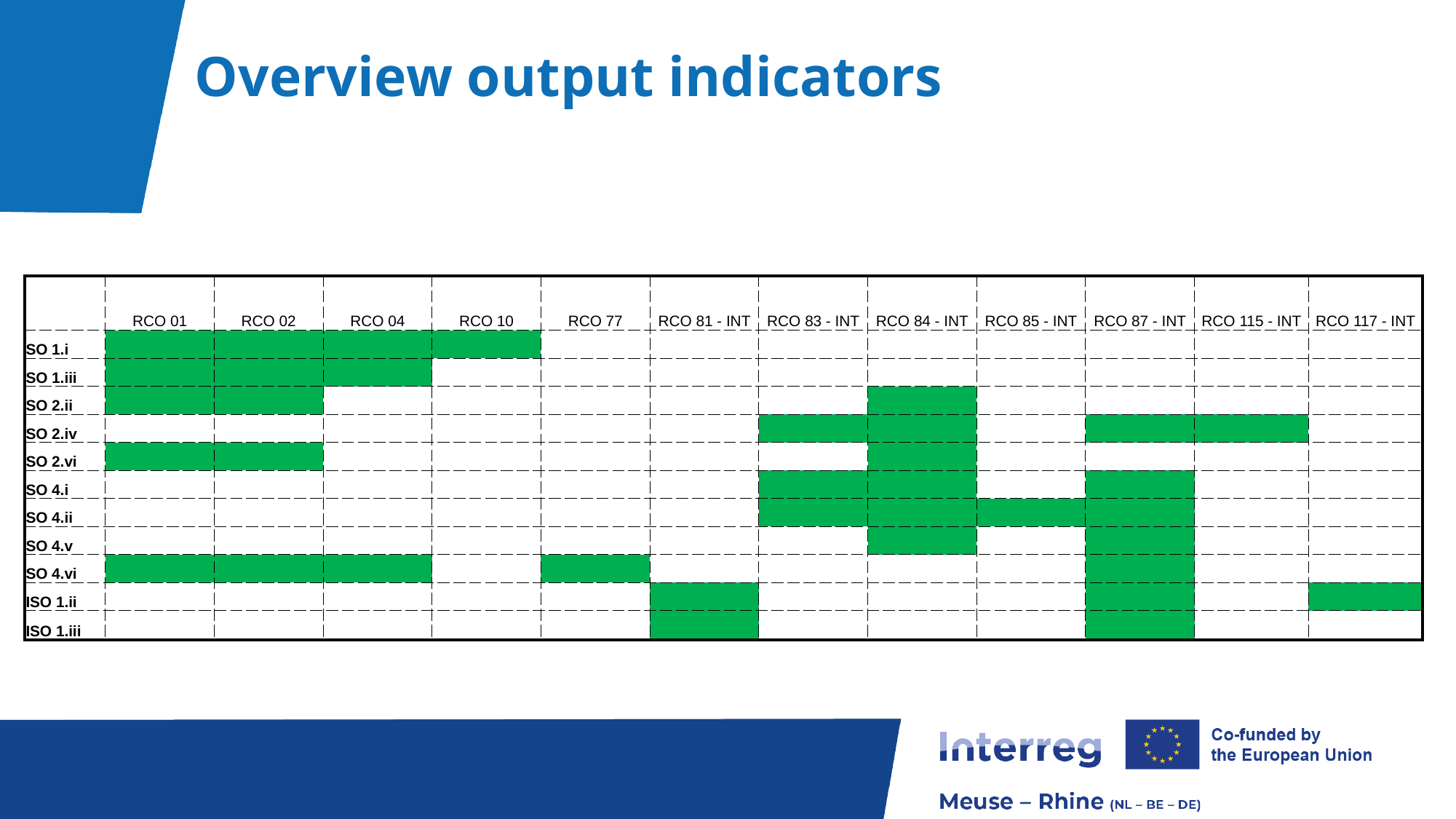

# Overview output indicators
Fact 2
|  | RCO 01 | RCO 02 | RCO 04 | RCO 10 | RCO 77 | RCO 81 - INT | RCO 83 - INT | RCO 84 - INT | RCO 85 - INT | RCO 87 - INT | RCO 115 - INT | RCO 117 - INT |
| --- | --- | --- | --- | --- | --- | --- | --- | --- | --- | --- | --- | --- |
| SO 1.i |  |  |  |  |  |  |  |  |  |  |  |  |
| SO 1.iii |  |  |  |  |  |  |  |  |  |  |  |  |
| SO 2.ii |  |  |  |  |  |  |  |  |  |  |  |  |
| SO 2.iv |  |  |  |  |  |  |  |  |  |  |  |  |
| SO 2.vi |  |  |  |  |  |  |  |  |  |  |  |  |
| SO 4.i |  |  |  |  |  |  |  |  |  |  |  |  |
| SO 4.ii |  |  |  |  |  |  |  |  |  |  |  |  |
| SO 4.v |  |  |  |  |  |  |  |  |  |  |  |  |
| SO 4.vi |  |  |  |  |  |  |  |  |  |  |  |  |
| ISO 1.ii |  |  |  |  |  |  |  |  |  |  |  |  |
| ISO 1.iii |  |  |  |  |  |  |  |  |  |  |  |  |